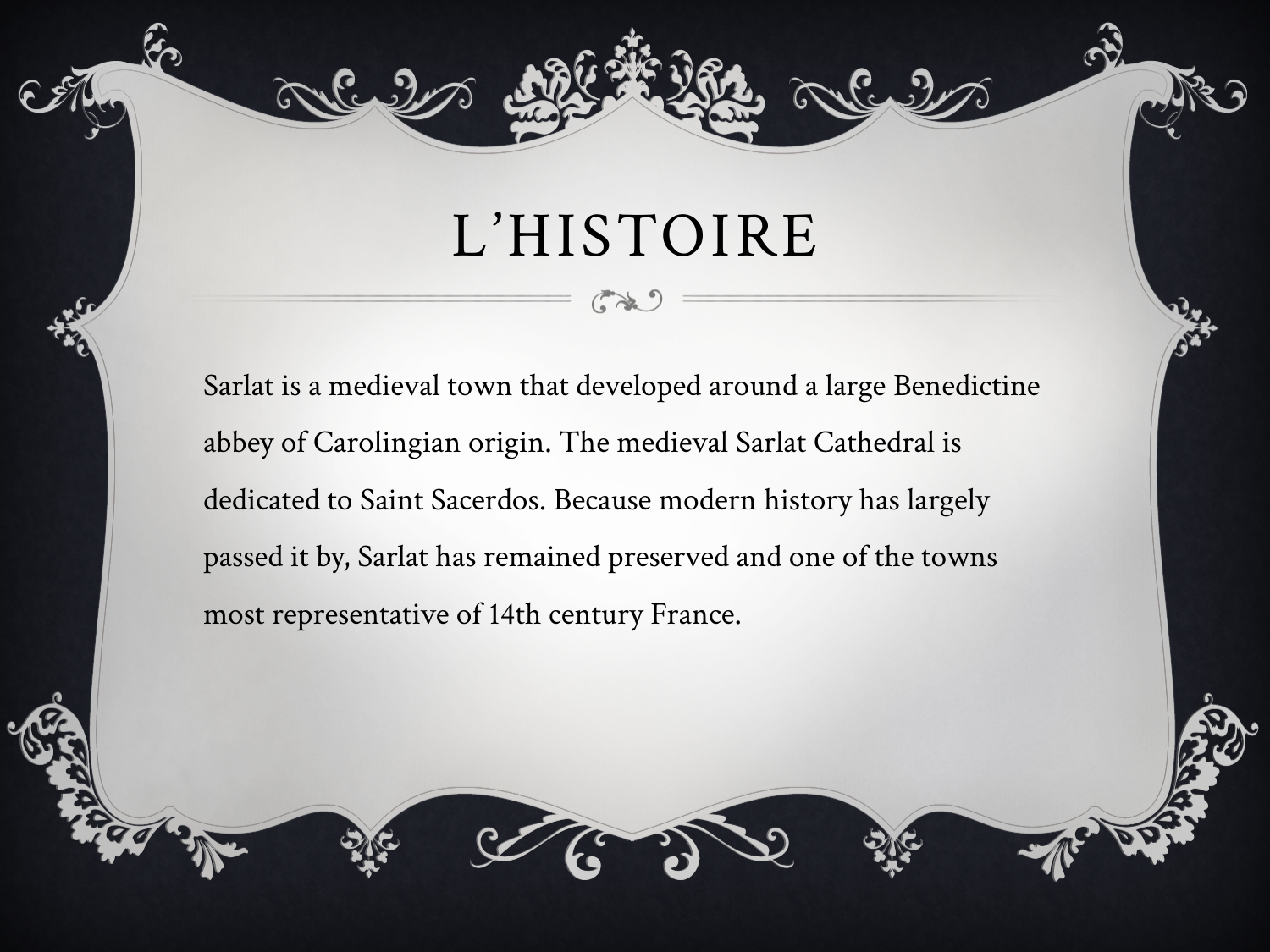

# L’histoire
Sarlat is a medieval town that developed around a large Benedictine abbey of Carolingian origin. The medieval Sarlat Cathedral is dedicated to Saint Sacerdos. Because modern history has largely passed it by, Sarlat has remained preserved and one of the towns most representative of 14th century France.